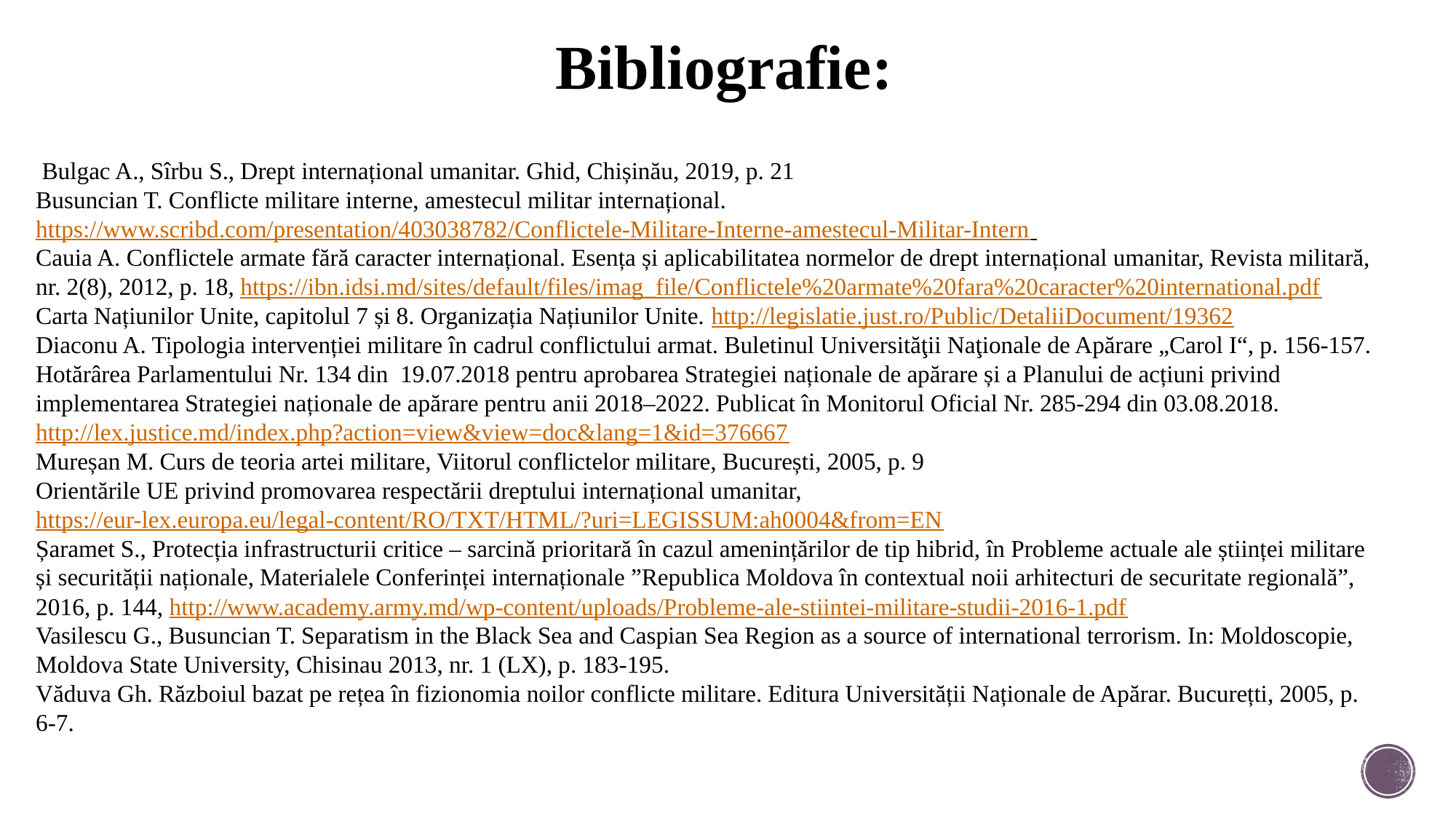

# Bibliografie:
 Bulgac A., Sîrbu S., Drept internațional umanitar. Ghid, Chișinău, 2019, p. 21
Busuncian T. Conflicte militare interne, amestecul militar internațional. https://www.scribd.com/presentation/403038782/Conflictele-Militare-Interne-amestecul-Militar-Intern
Cauia A. Conflictele armate fără caracter internațional. Esența și aplicabilitatea normelor de drept internațional umanitar, Revista militară, nr. 2(8), 2012, p. 18, https://ibn.idsi.md/sites/default/files/imag_file/Conflictele%20armate%20fara%20caracter%20international.pdf
Carta Națiunilor Unite, capitolul 7 și 8. Organizația Națiunilor Unite. http://legislatie.just.ro/Public/DetaliiDocument/19362
Diaconu A. Tipologia intervenției militare în cadrul conflictului armat. Buletinul Universităţii Naţionale de Apărare „Carol I“, p. 156-157.
Hotărârea Parlamentului Nr. 134 din  19.07.2018 pentru aprobarea Strategiei naționale de apărare și a Planului de acțiuni privind implementarea Strategiei naționale de apărare pentru anii 2018–2022. Publicat în Monitorul Oficial Nr. 285-294 din 03.08.2018. http://lex.justice.md/index.php?action=view&view=doc&lang=1&id=376667
Mureșan M. Curs de teoria artei militare, Viitorul conflictelor militare, București, 2005, p. 9
Orientările UE privind promovarea respectării dreptului internațional umanitar, https://eur-lex.europa.eu/legal-content/RO/TXT/HTML/?uri=LEGISSUM:ah0004&from=EN
Șaramet S., Protecția infrastructurii critice – sarcină prioritară în cazul amenințărilor de tip hibrid, în Probleme actuale ale științei militare și securității naționale, Materialele Conferinței internaționale ”Republica Moldova în contextual noii arhitecturi de securitate regională”, 2016, p. 144, http://www.academy.army.md/wp-content/uploads/Probleme-ale-stiintei-militare-studii-2016-1.pdf
Vasilescu G., Busuncian T. Separatism in the Black Sea and Caspian Sea Region as a source of international terrorism. In: Moldoscopie, Moldova State University, Chisinau 2013, nr. 1 (LX), p. 183-195.
Văduva Gh. Războiul bazat pe rețea în fizionomia noilor conflicte militare. Editura Universității Naționale de Apărar. Bucurețti, 2005, p. 6-7.